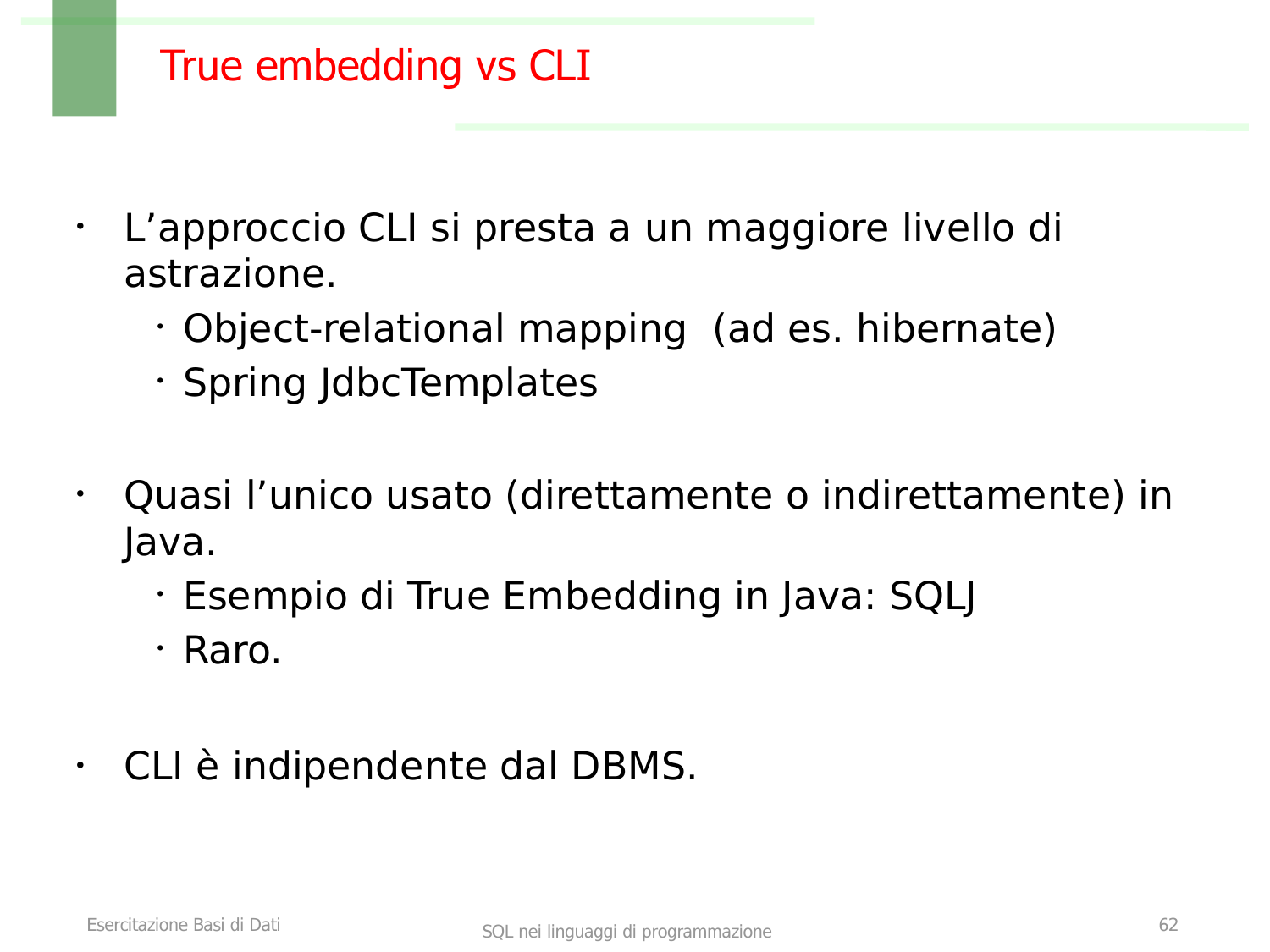

# True embedding vs CLI
L’approccio CLI si presta a un maggiore livello di astrazione.
Object-relational mapping  (ad es. hibernate)
Spring JdbcTemplates

Quasi l’unico usato (direttamente o indirettamente) in Java.
Esempio di True Embedding in Java: SQLJ
Raro.

CLI è indipendente dal DBMS.

SQL nei linguaggi di programmazione